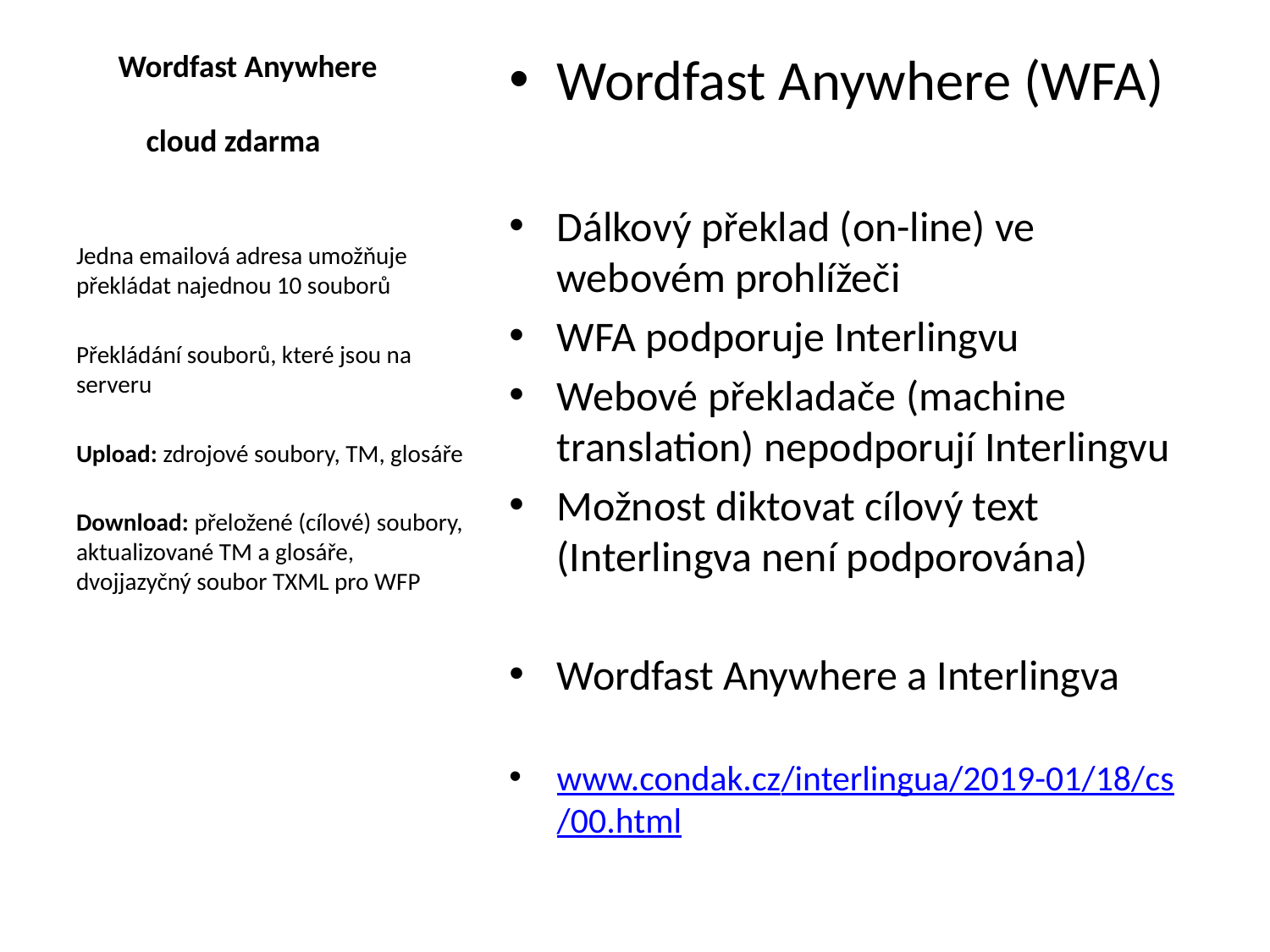

# Wordfast Anywhere cloud zdarma
Wordfast Anywhere (WFA)

Dálkový překlad (on-line) ve webovém prohlížeči
WFA podporuje Interlingvu
Webové překladače (machine translation) nepodporují Interlingvu
Možnost diktovat cílový text (Interlingva není podporována)

Wordfast Anywhere a Interlingva

www.condak.cz/interlingua/2019-01/18/cs/00.html

Jedna emailová adresa umožňuje překládat najednou 10 souborů

Překládání souborů, které jsou na serveru

Upload: zdrojové soubory, TM, glosáře

Download: přeložené (cílové) soubory, aktualizované TM a glosáře, dvojjazyčný soubor TXML pro WFP